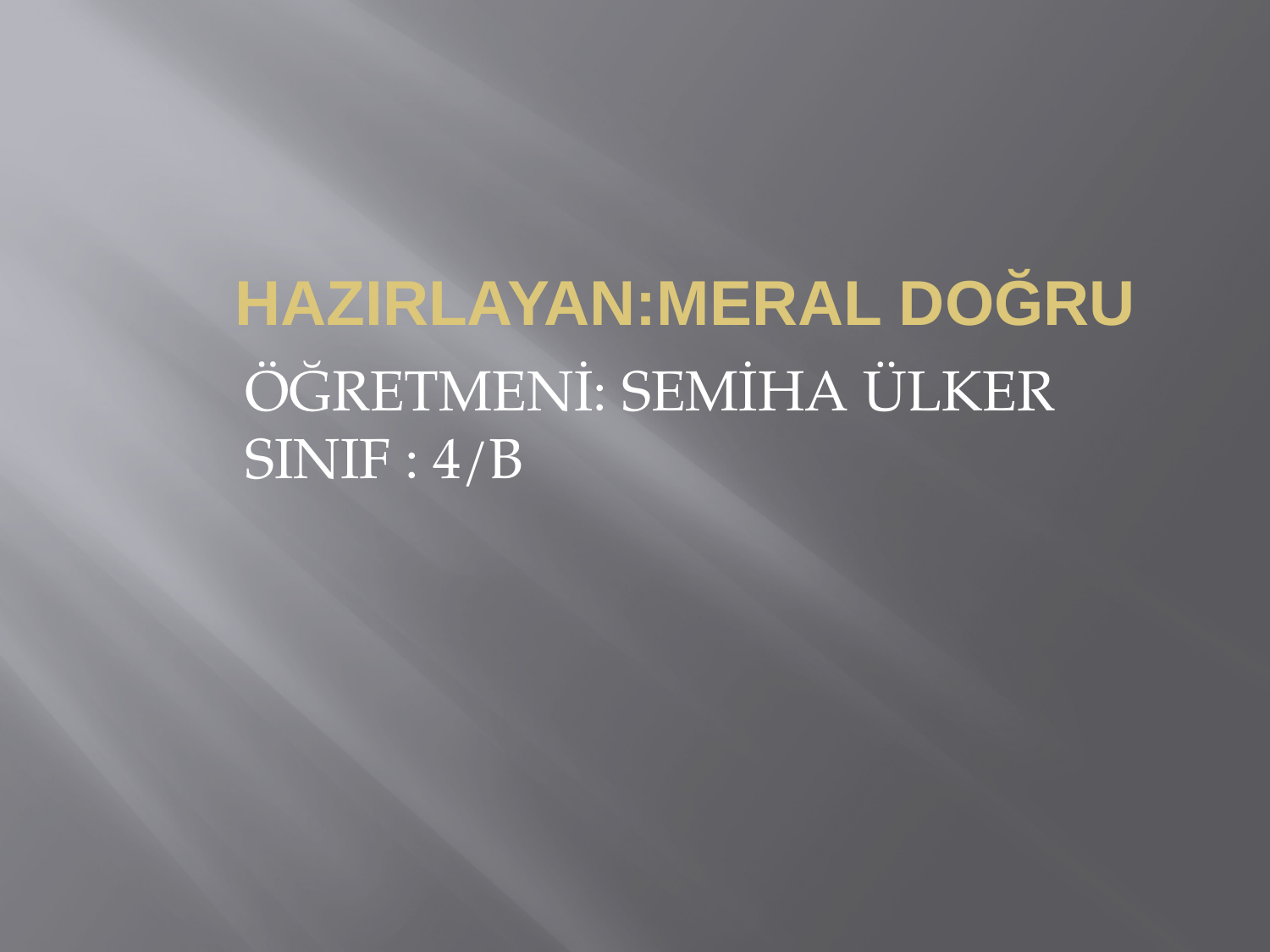

# HAZIRLAYAN:MERAL DOĞRU
ÖĞRETMENİ: SEMİHA ÜLKER  SINIF : 4/B